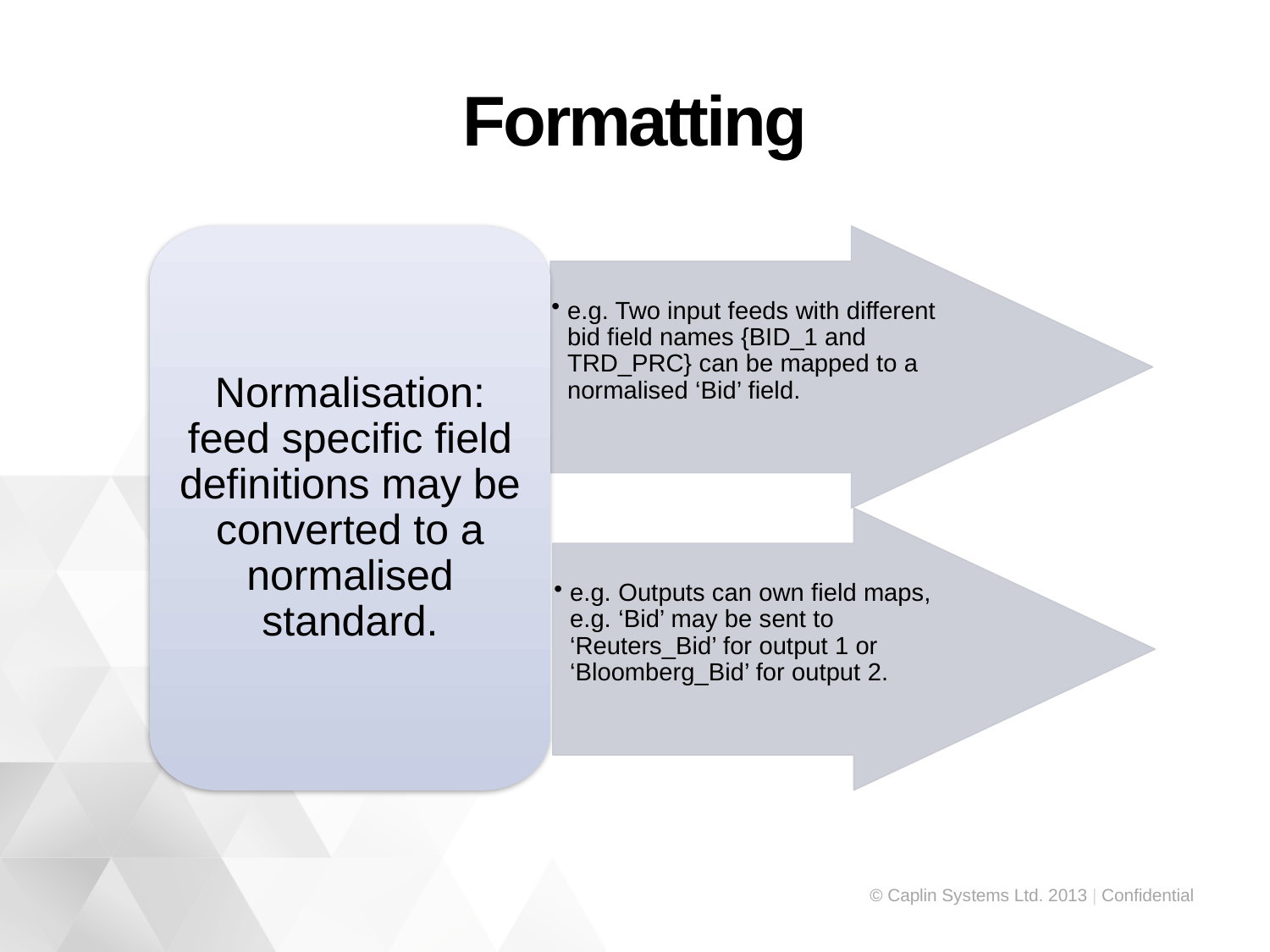

# Formatting
Normalisation: feed specific field definitions may be converted to a normalised standard.
e.g. Two input feeds with different bid field names {BID_1 and TRD_PRC} can be mapped to a normalised ‘Bid’ field.
e.g. Outputs can own field maps, e.g. ‘Bid’ may be sent to ‘Reuters_Bid’ for output 1 or ‘Bloomberg_Bid’ for output 2.